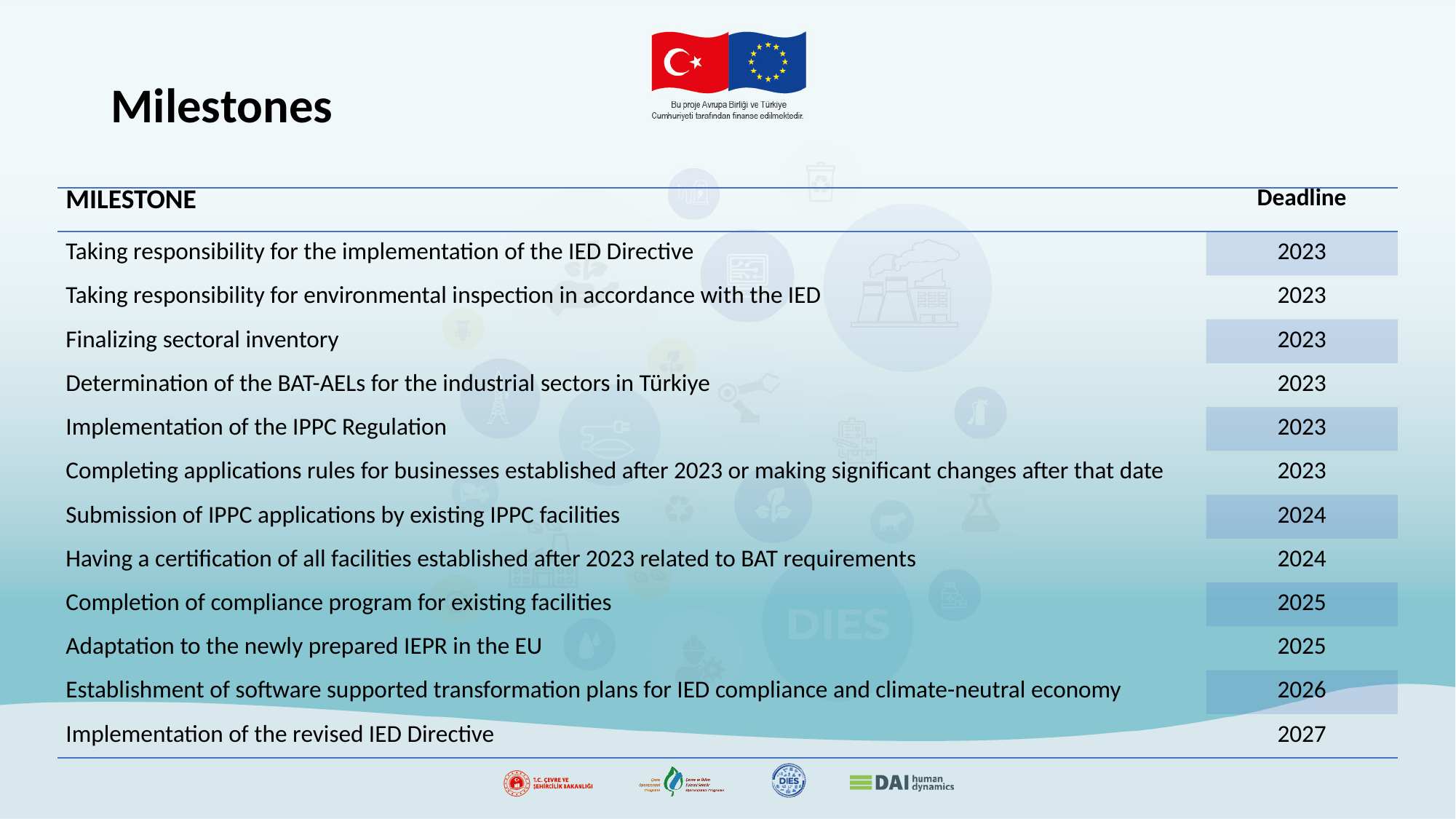

# Milestones
| MILESTONE | Deadline |
| --- | --- |
| Taking responsibility for the implementation of the IED Directive | 2023 |
| Taking responsibility for environmental inspection in accordance with the IED | 2023 |
| Finalizing sectoral inventory | 2023 |
| Determination of the BAT-AELs for the industrial sectors in Türkiye | 2023 |
| Implementation of the IPPC Regulation | 2023 |
| Completing applications rules for businesses established after 2023 or making significant changes after that date | 2023 |
| Submission of IPPC applications by existing IPPC facilities | 2024 |
| Having a certification of all facilities established after 2023 related to BAT requirements | 2024 |
| Completion of compliance program for existing facilities | 2025 |
| Adaptation to the newly prepared IEPR in the EU | 2025 |
| Establishment of software supported transformation plans for IED compliance and climate-neutral economy | 2026 |
| Implementation of the revised IED Directive | 2027 |